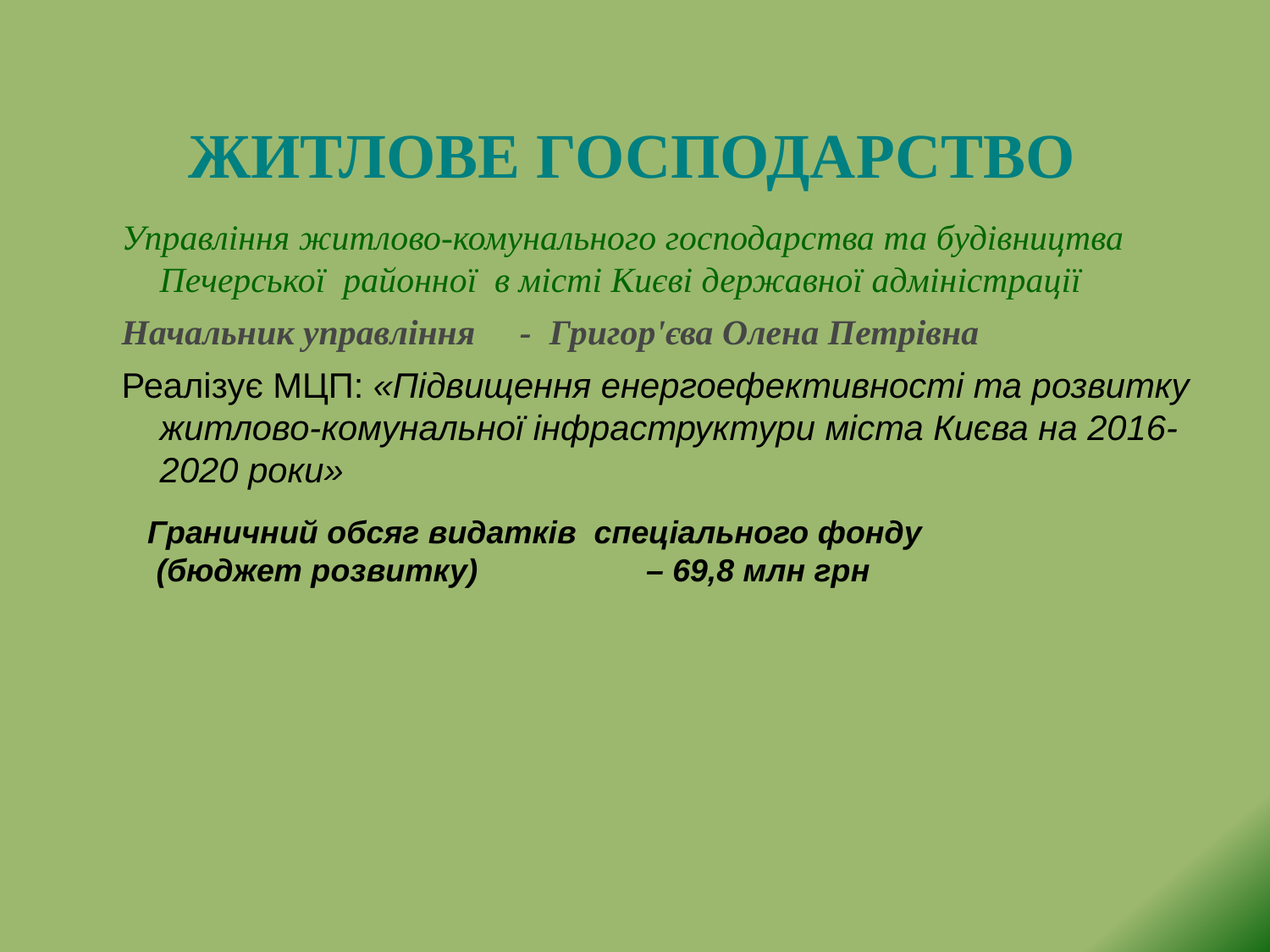

# Житлове господарство
Управління житлово-комунального господарства та будівництва Печерської  районної  в місті Києві державної адміністрації
Начальник управління     -  Григор'єва Олена Петрівна
Реалізує МЦП: «Підвищення енергоефективності та розвитку житлово-комунальної інфраструктури міста Києва на 2016-2020 роки»

Граничний обсяг видатків  спеціального фонду
 (бюджет розвитку)                   – 69,8 млн грн